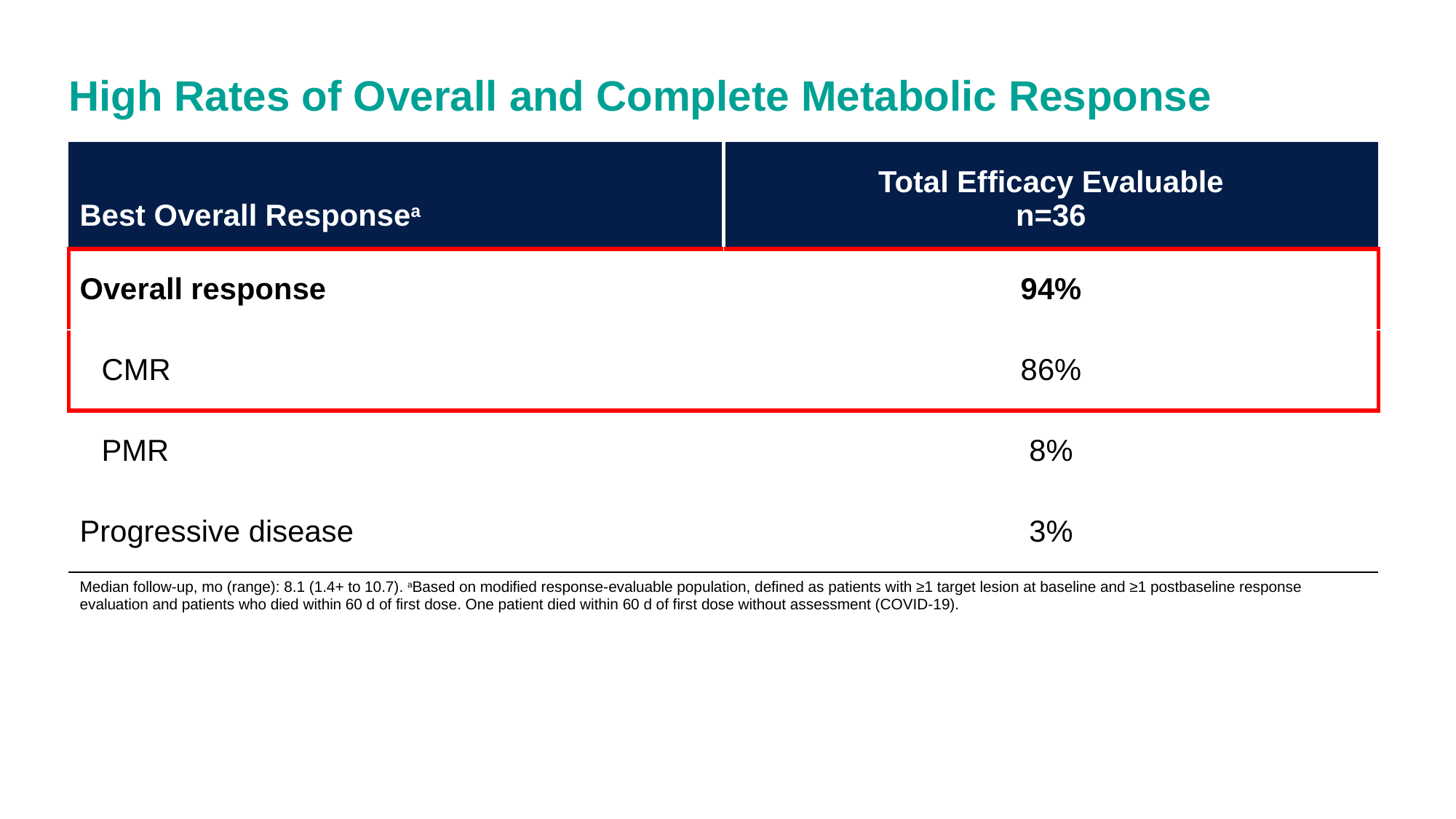

High Rates of Overall and Complete Metabolic Response
| Best Overall Responsea | Total Efficacy Evaluable n=36 |
| --- | --- |
| Overall response | 94% |
| CMR | 86% |
| PMR | 8% |
| Progressive disease | 3% |
| Median follow-up, mo (range): 8.1 (1.4+ to 10.7). aBased on modified response-evaluable population, defined as patients with ≥1 target lesion at baseline and ≥1 postbaseline response evaluation and patients who died within 60 d of first dose. One patient died within 60 d of first dose without assessment (COVID-19). |  |